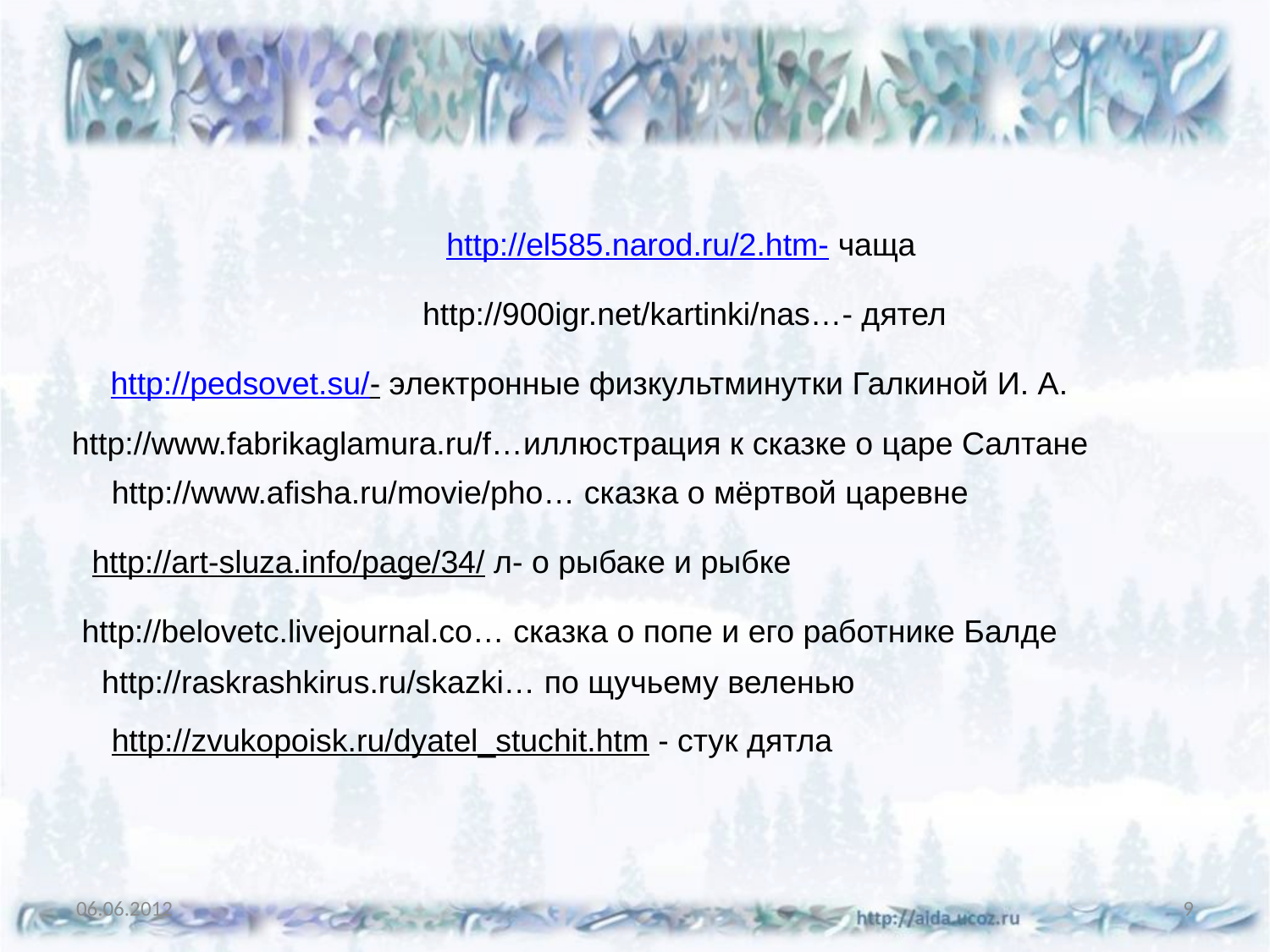

http://el585.narod.ru/2.htm- чаща
http://900igr.net/kartinki/nas…- дятел
 http://pedsovet.su/- электронные физкультминутки Галкиной И. А.
http://www.fabrikaglamura.ru/f…иллюстрация к сказке о царе Салтане

http://www.afisha.ru/movie/pho… сказка о мёртвой царевне
http://art-sluza.info/page/34/ л- о рыбаке и рыбке
http://belovetc.livejournal.co… сказка о попе и его работнике Балде
http://raskrashkirus.ru/skazki… по щучьему веленью
http://zvukopoisk.ru/dyatel_stuchit.htm - стук дятла
06.06.2012
9